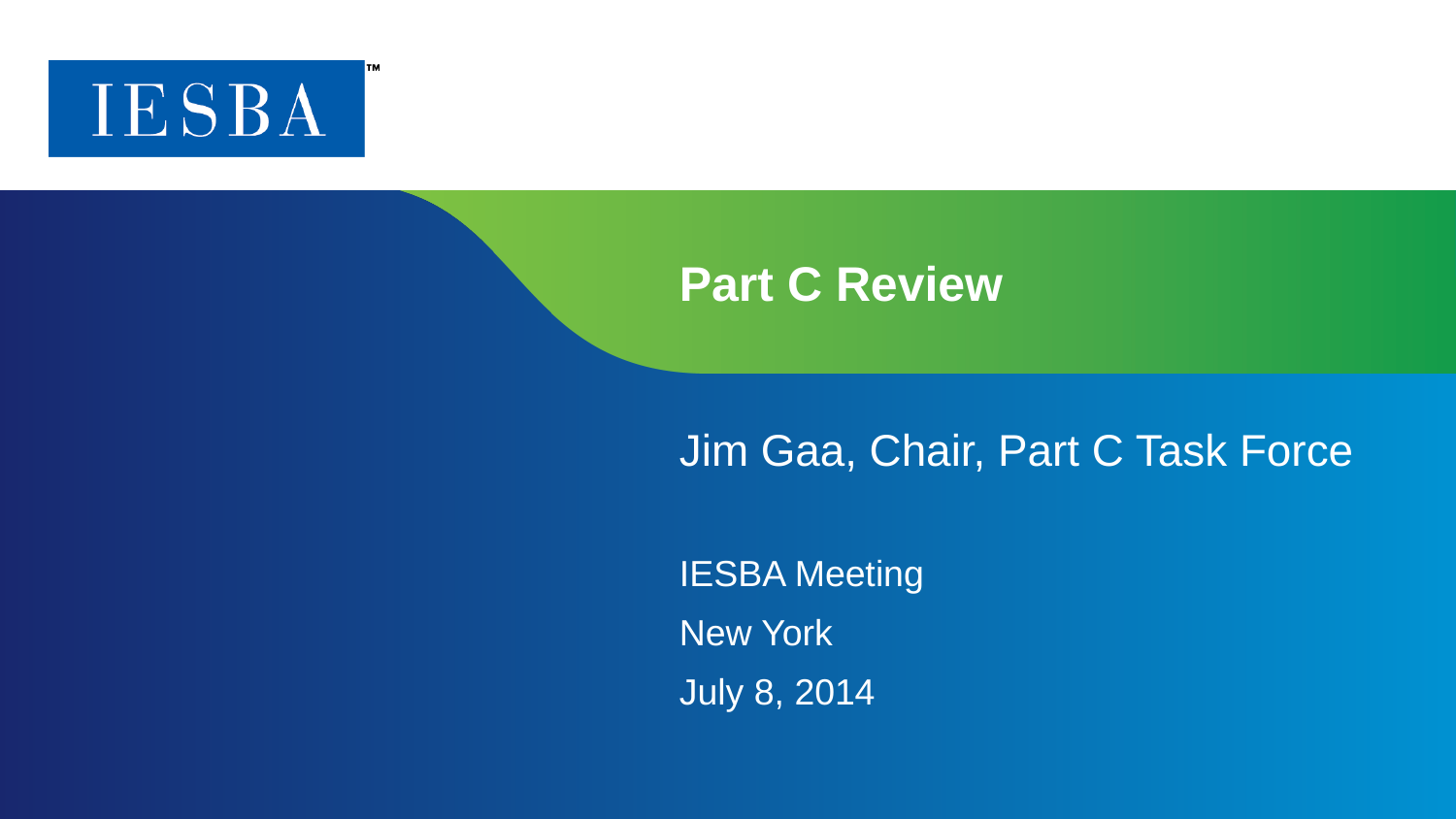

# Part C Review
Jim Gaa, Chair, Part C Task Force

IESBA Meeting
New York
July 8, 2014